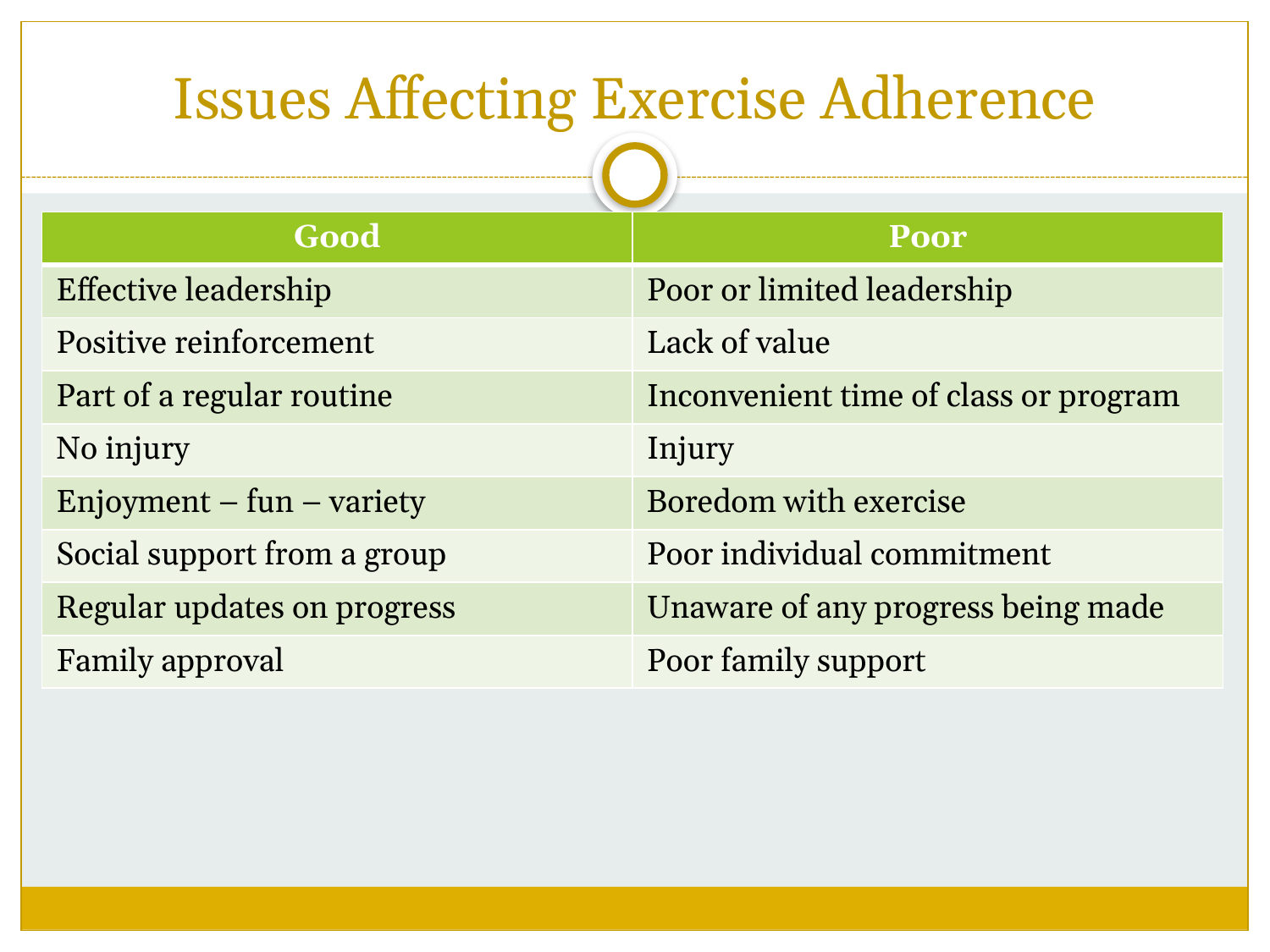

# Issues Affecting Exercise Adherence
| Good | Poor |
| --- | --- |
| Effective leadership | Poor or limited leadership |
| Positive reinforcement | Lack of value |
| Part of a regular routine | Inconvenient time of class or program |
| No injury | Injury |
| Enjoyment – fun – variety | Boredom with exercise |
| Social support from a group | Poor individual commitment |
| Regular updates on progress | Unaware of any progress being made |
| Family approval | Poor family support |